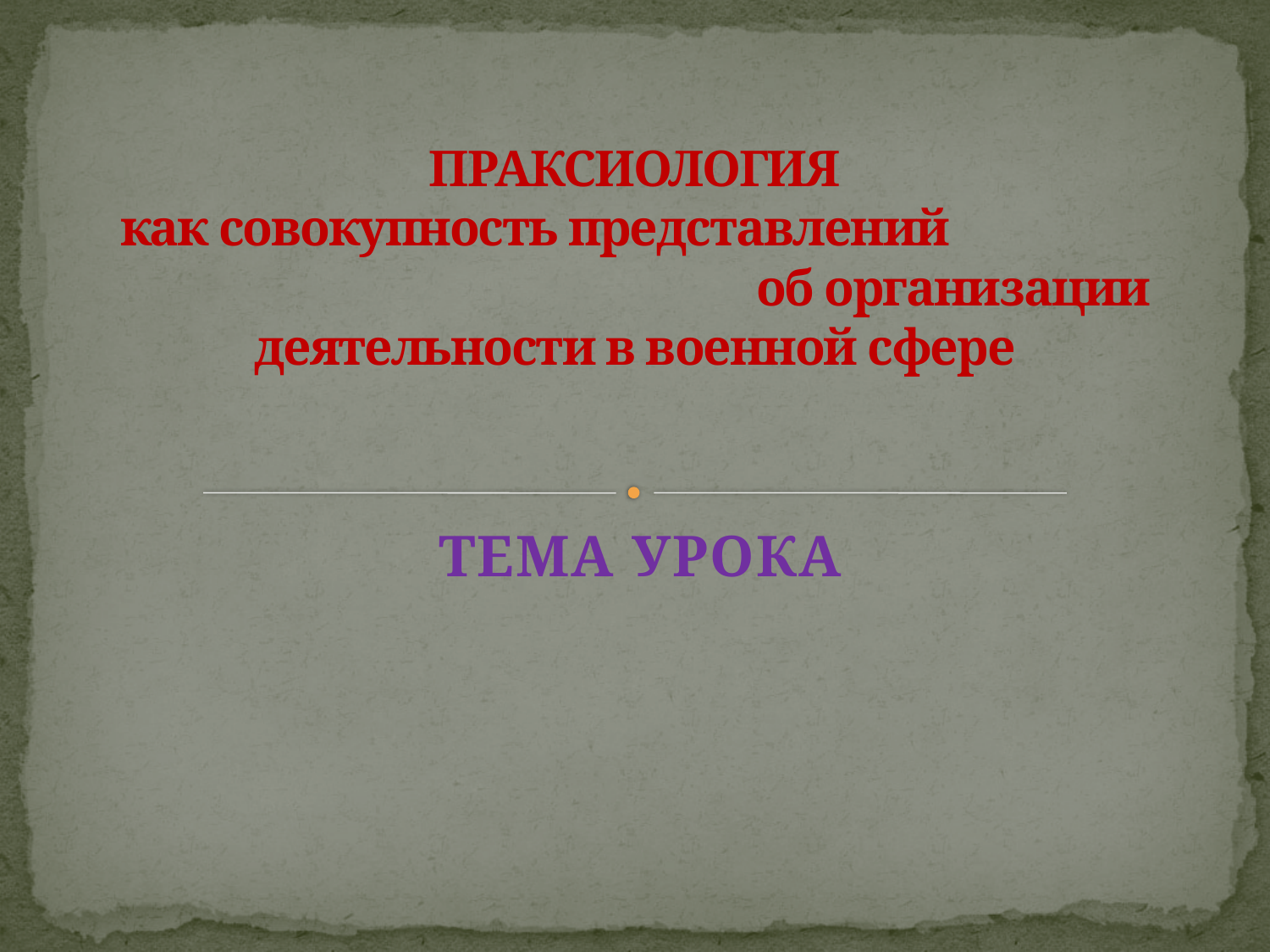

# ПРАКСИОЛОГИЯ как совокупность представлений                                                                             об организации деятельности в военной сфере
ТЕМА УРОКА